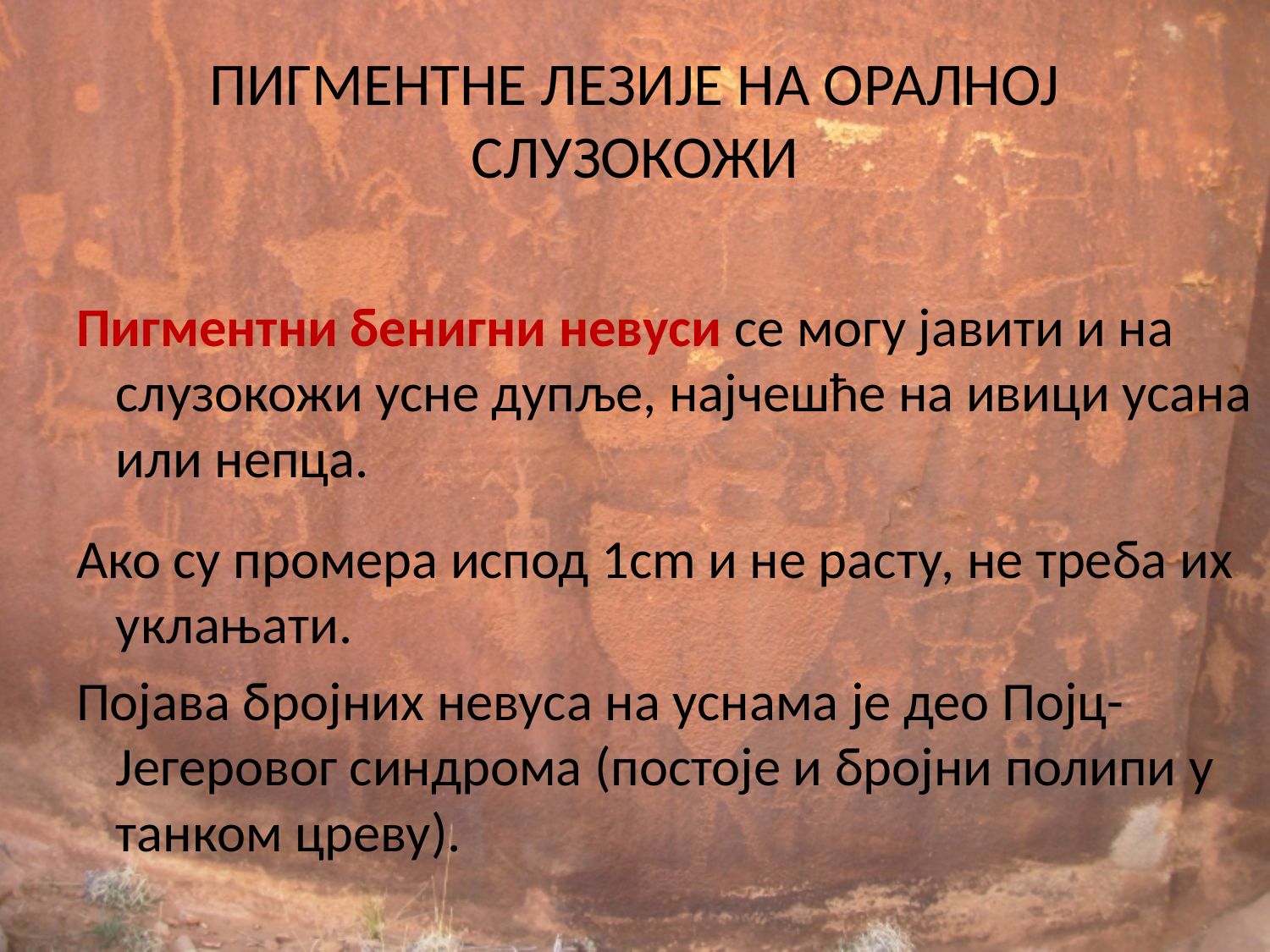

# ПИГМЕНТНЕ ЛЕЗИЈЕ НА ОРАЛНОЈ СЛУЗОКОЖИ
Пигментни бенигни невуси се могу јавити и на слузокожи усне дупље, најчешће на ивици усана или непца.

Ако су промера испод 1cm и не расту, не треба их уклањати.
Појава бројних невуса на уснама је део Појц-Јегеровог синдрома (постоје и бројни полипи у танком цреву).